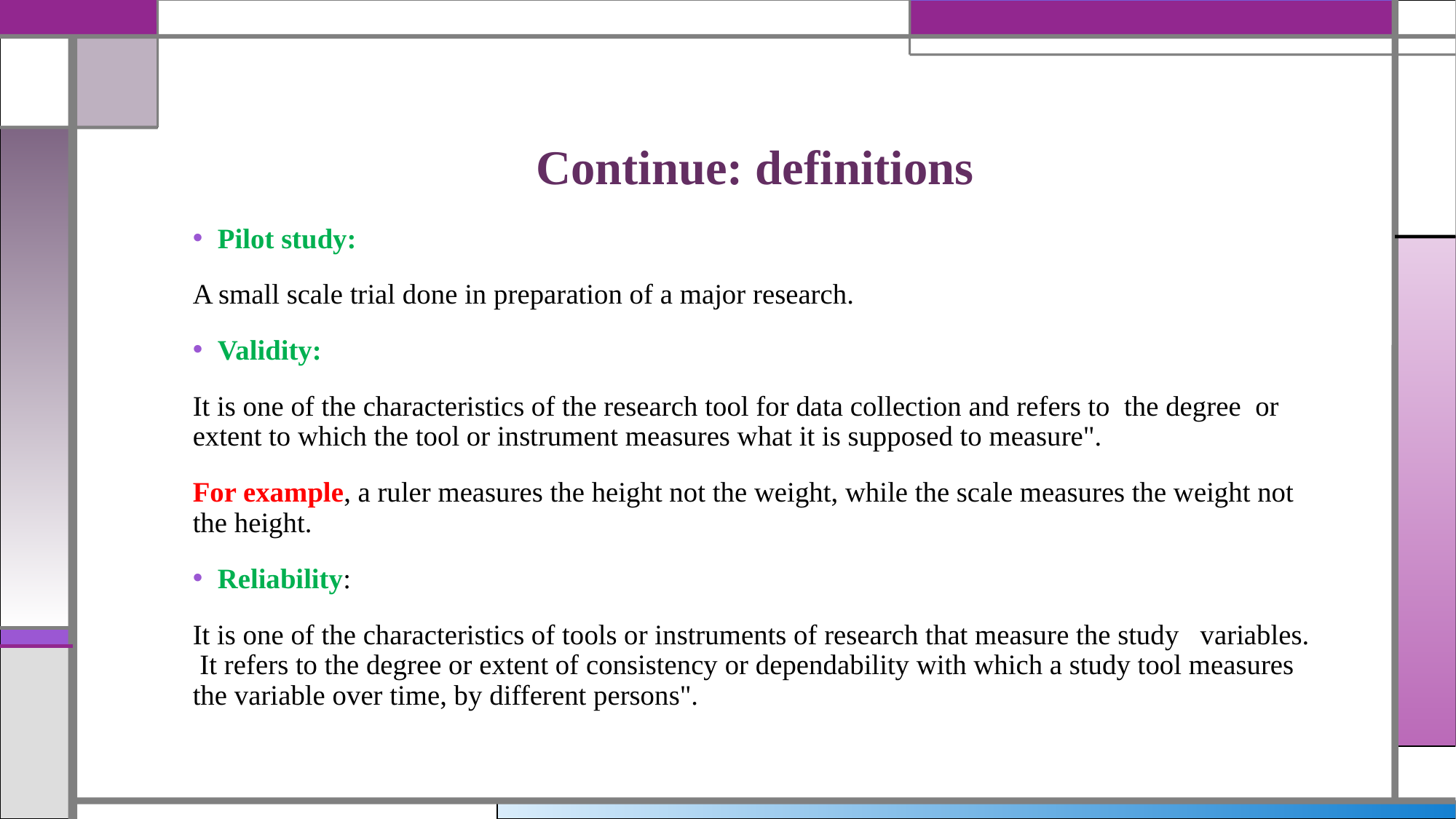

# Continue: definitions
Pilot study:
A small scale trial done in preparation of a major research.
Validity:
It is one of the characteristics of the research tool for data collection and refers to  the degree  or extent to which the tool or instrument measures what it is supposed to measure".
For example, a ruler measures the height not the weight, while the scale measures the weight not the height.
Reliability:
It is one of the characteristics of tools or instruments of research that measure the study   variables.  It refers to the degree or extent of consistency or dependability with which a study tool measures the variable over time, by different persons".